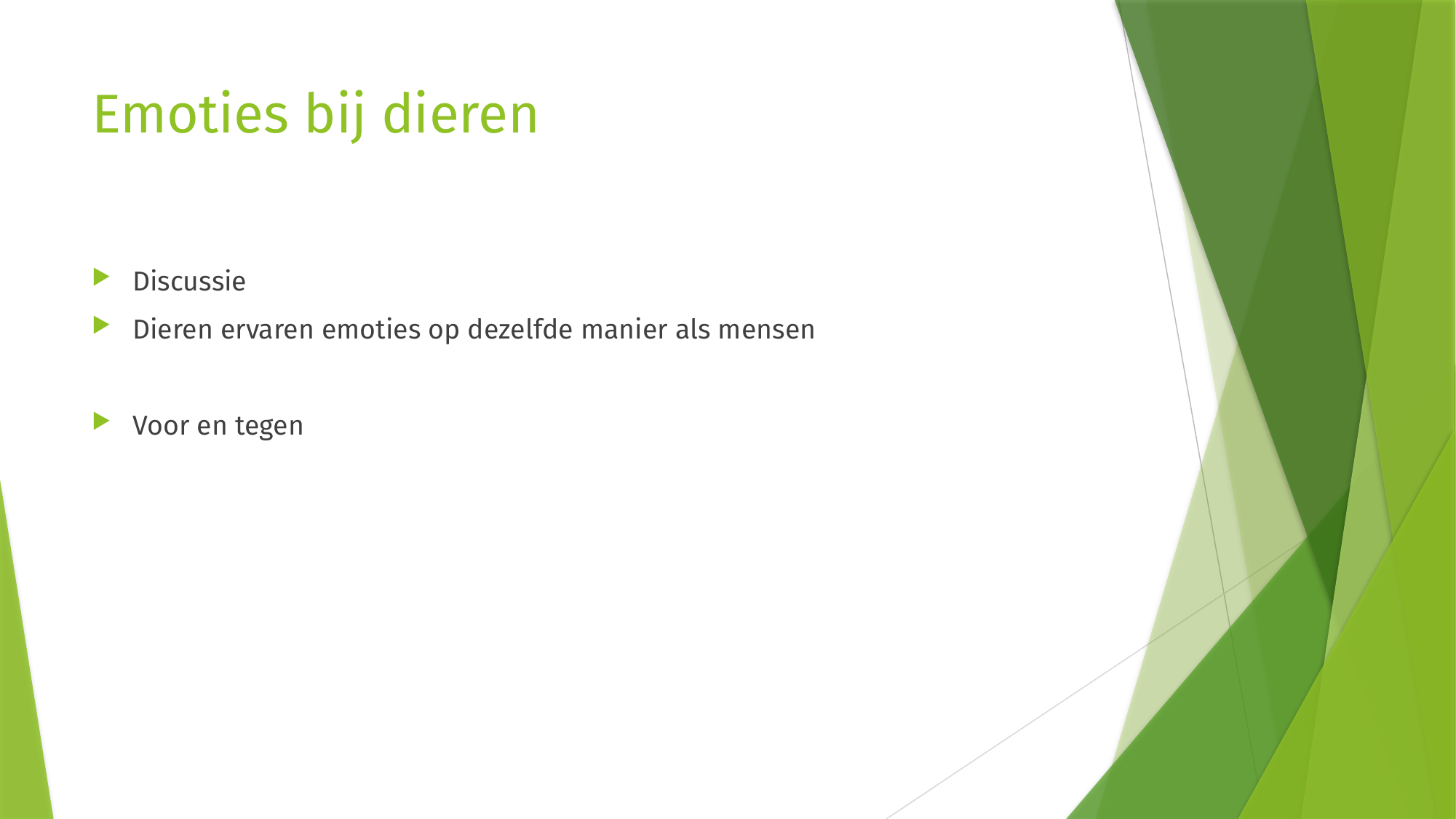

# Emoties bij dieren
Discussie
Dieren ervaren emoties op dezelfde manier als mensen

Voor en tegen